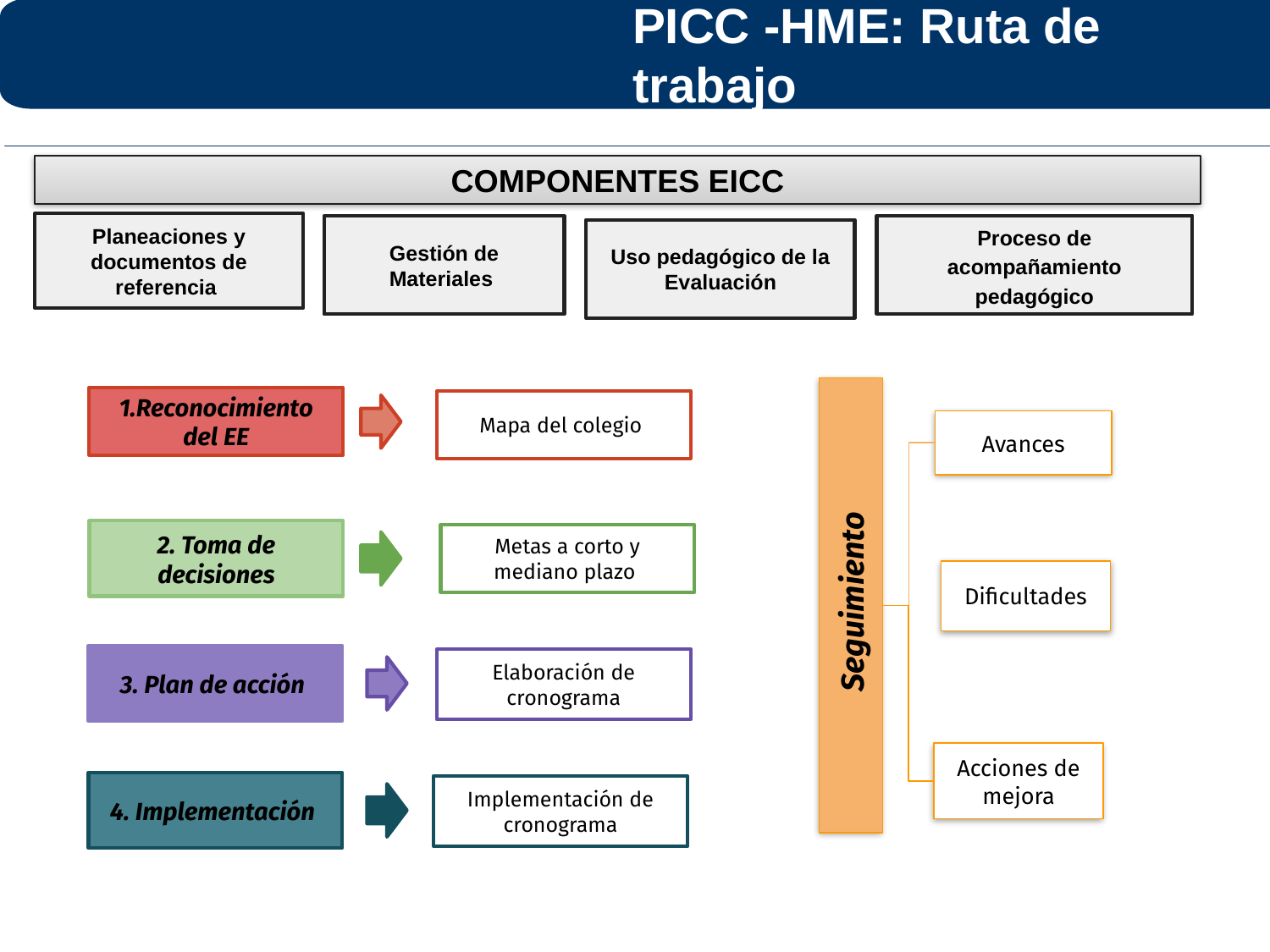

Consulta en plataforma
PICC -HME: Ruta de trabajo
COMPONENTES EICC
Planeaciones y documentos de referencia
Proceso de acompañamiento pedagógico
Gestión de Materiales
Uso pedagógico de la Evaluación
1.Reconocimiento del EE
Mapa del colegio

Avances
2. Toma de decisiones
Metas a corto y mediano plazo

Dificultades
 Seguimiento
3. Plan de acción
Elaboración de cronograma

Acciones de mejora
4. Implementación
Implementación de cronograma